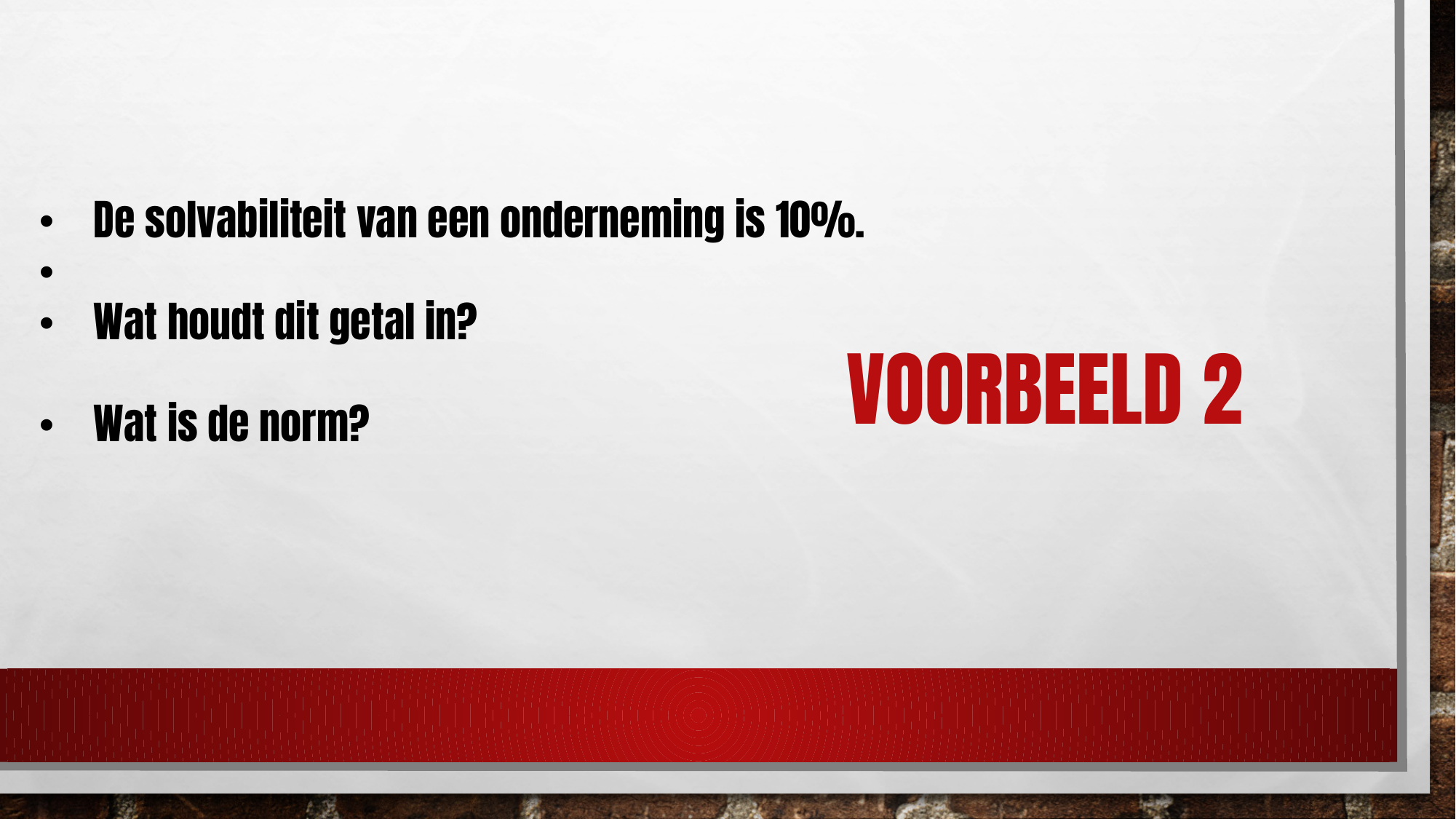

De solvabiliteit van een onderneming is 10%.

Wat houdt dit getal in?

Wat is de norm?
# Voorbeeld 2